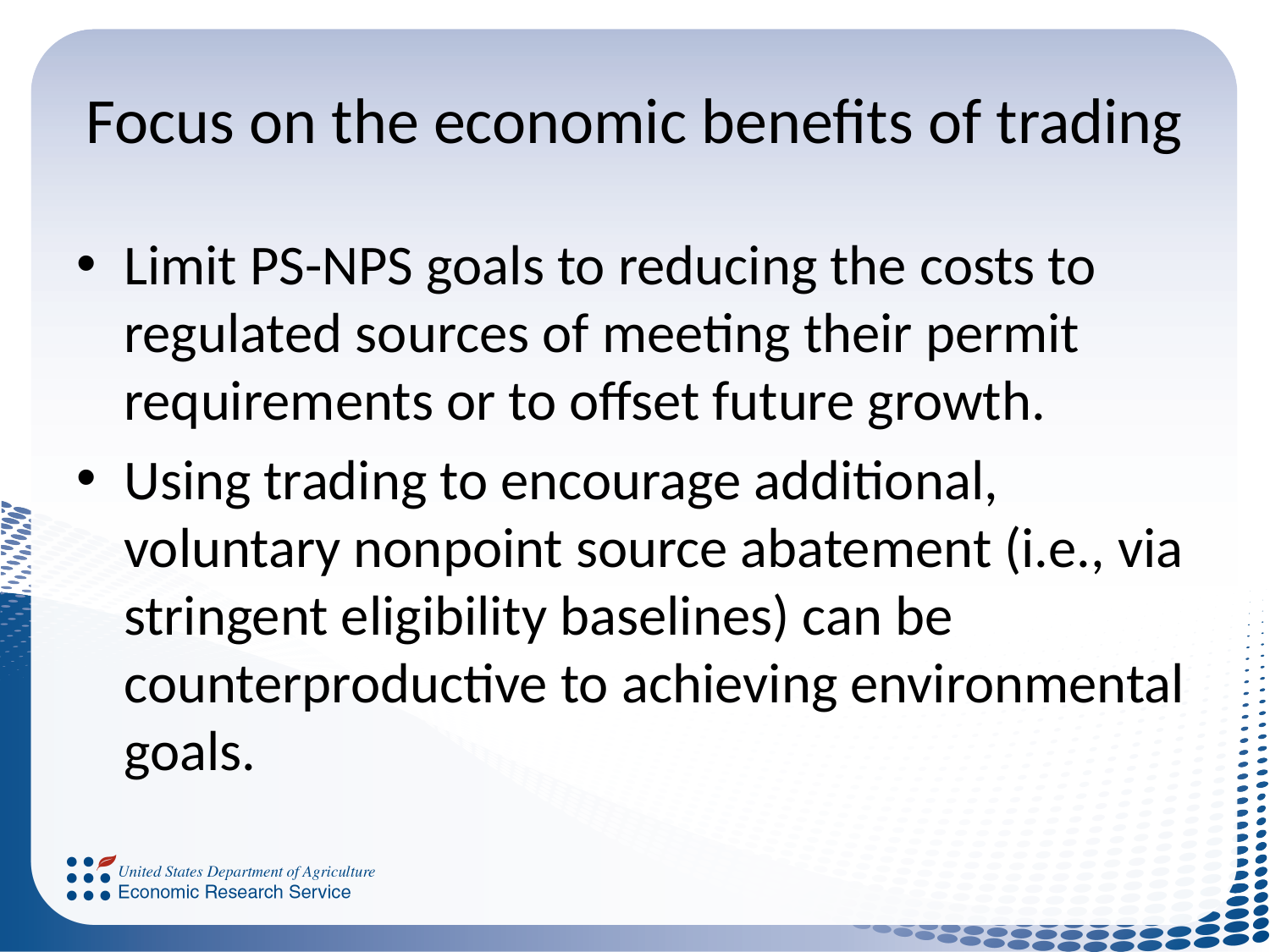

# Focus on the economic benefits of trading
Limit PS-NPS goals to reducing the costs to regulated sources of meeting their permit requirements or to offset future growth.
Using trading to encourage additional, voluntary nonpoint source abatement (i.e., via stringent eligibility baselines) can be counterproductive to achieving environmental goals.